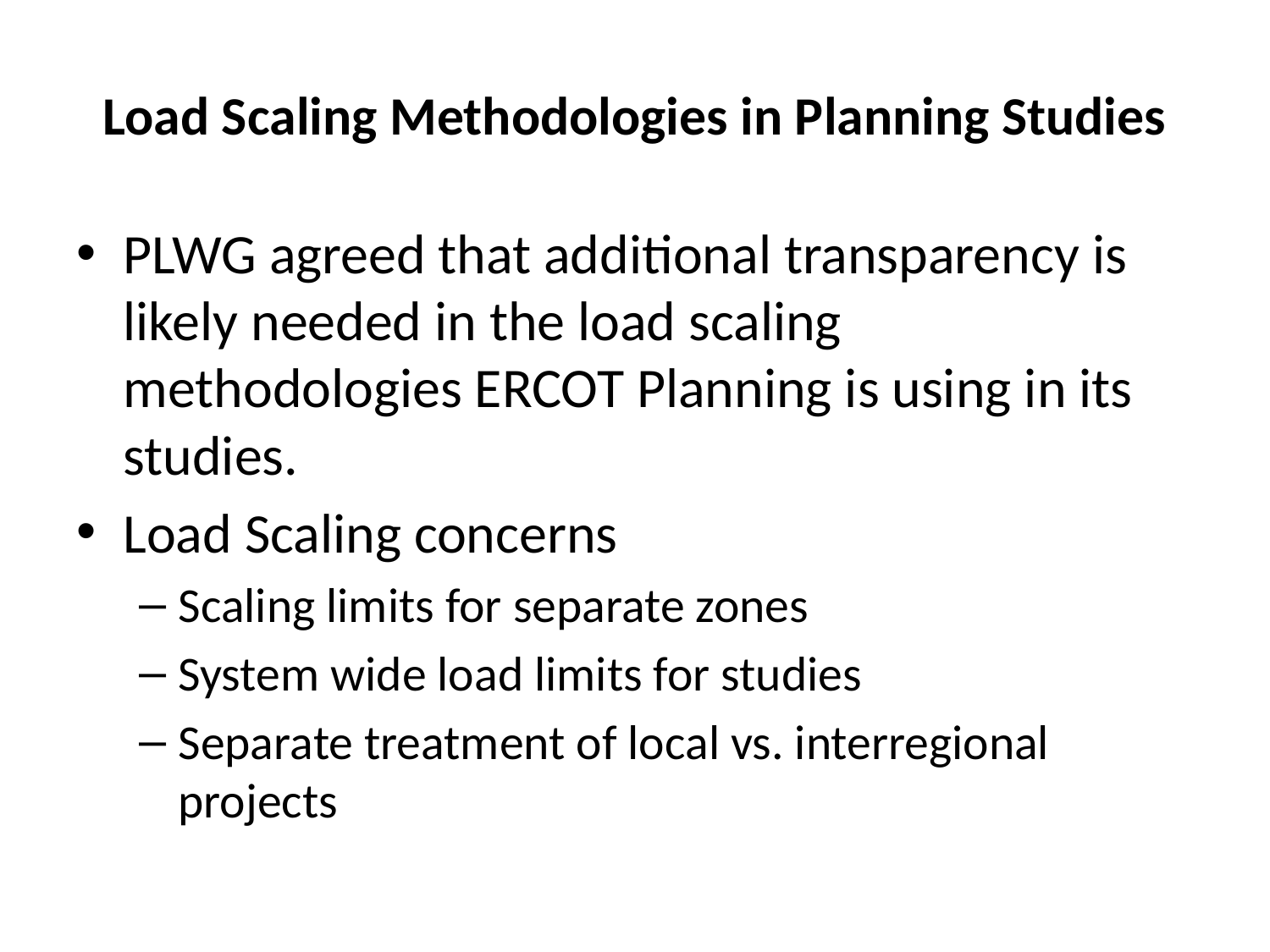

# Load Scaling Methodologies in Planning Studies
PLWG agreed that additional transparency is likely needed in the load scaling methodologies ERCOT Planning is using in its studies.
Load Scaling concerns
Scaling limits for separate zones
System wide load limits for studies
Separate treatment of local vs. interregional projects